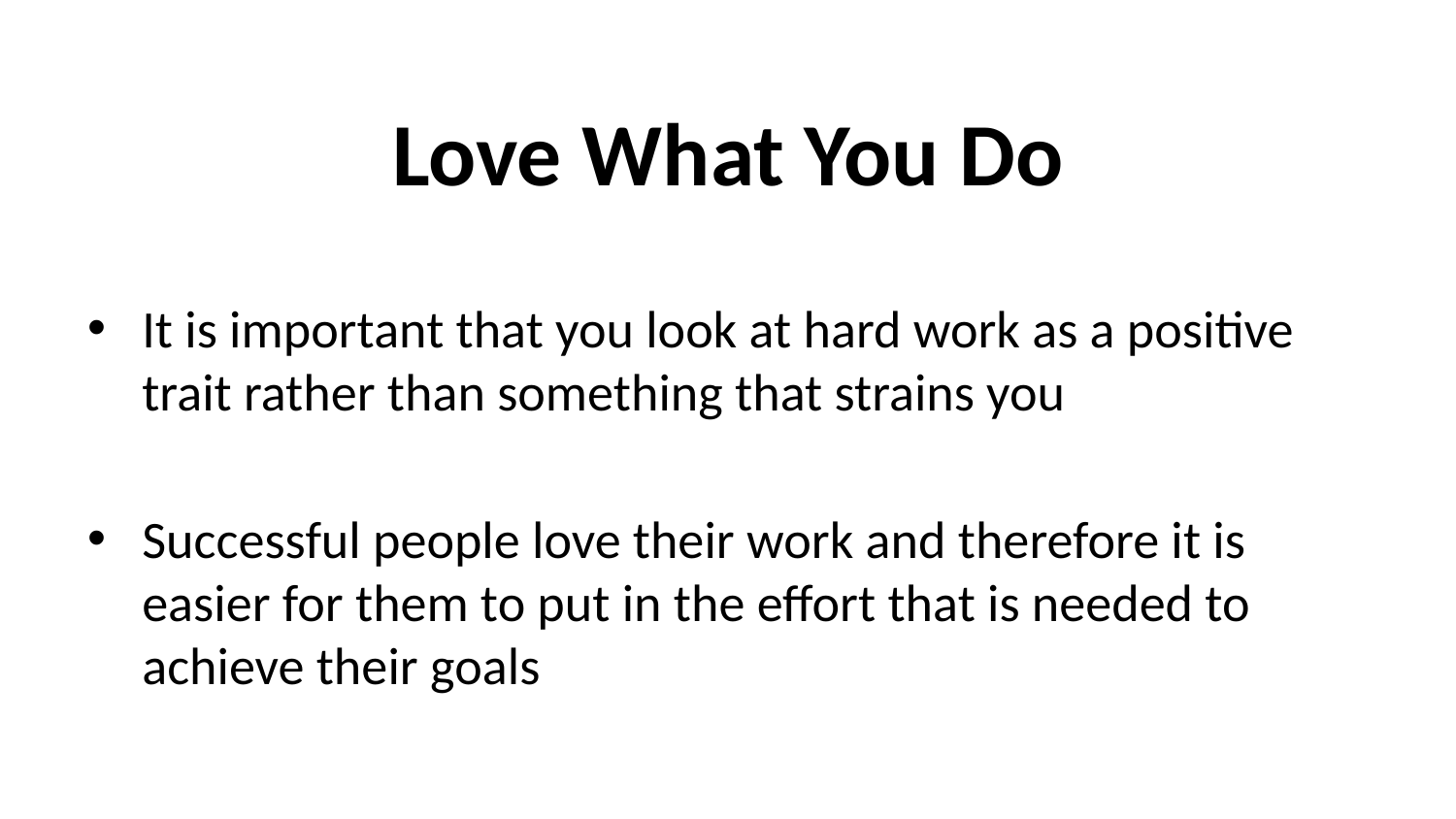

# Love What You Do
It is important that you look at hard work as a positive trait rather than something that strains you

Successful people love their work and therefore it is easier for them to put in the effort that is needed to achieve their goals